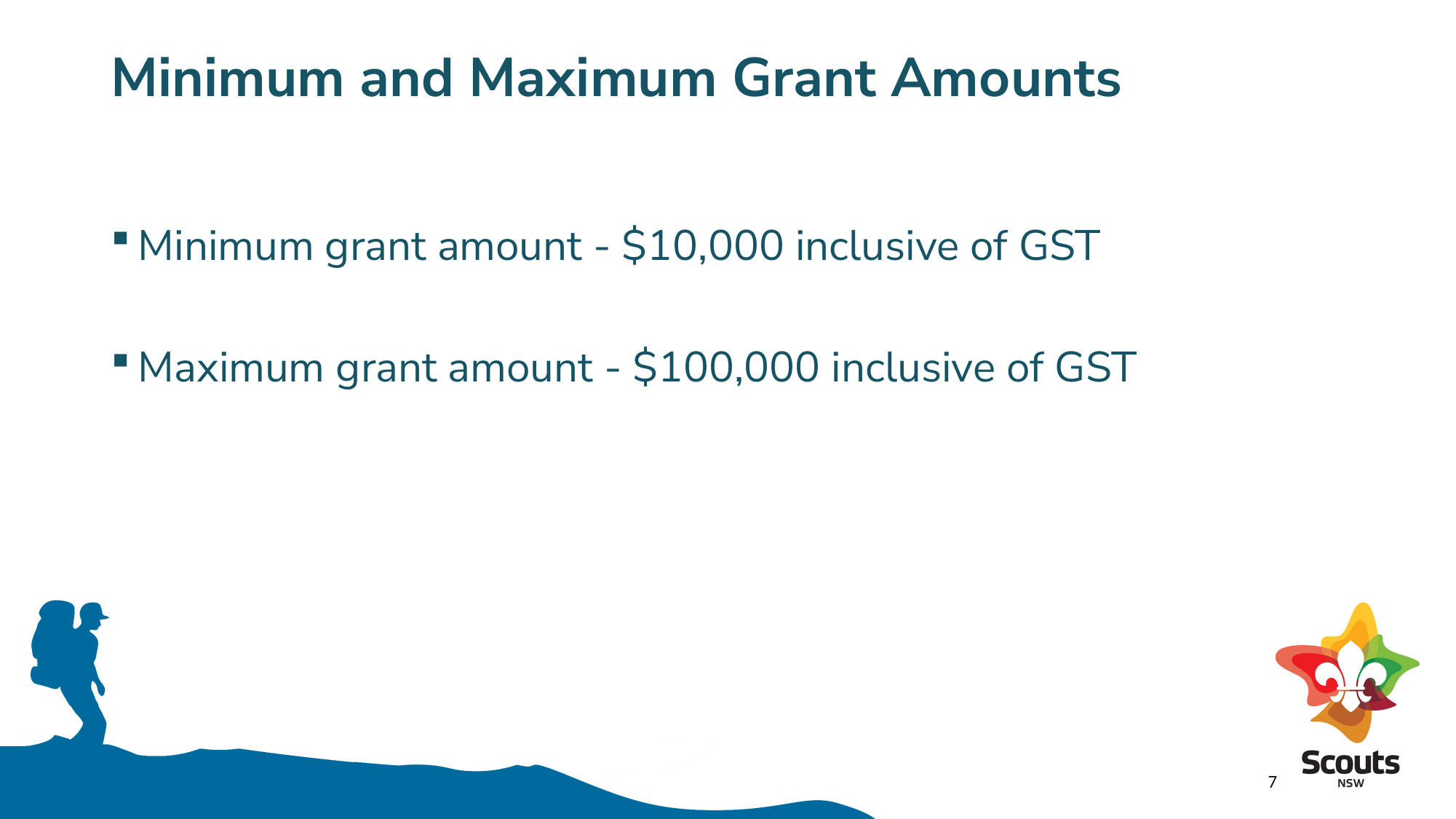

# Minimum and Maximum Grant Amounts
Minimum grant amount - $10,000 inclusive of GST

Maximum grant amount - $100,000 inclusive of GST
7